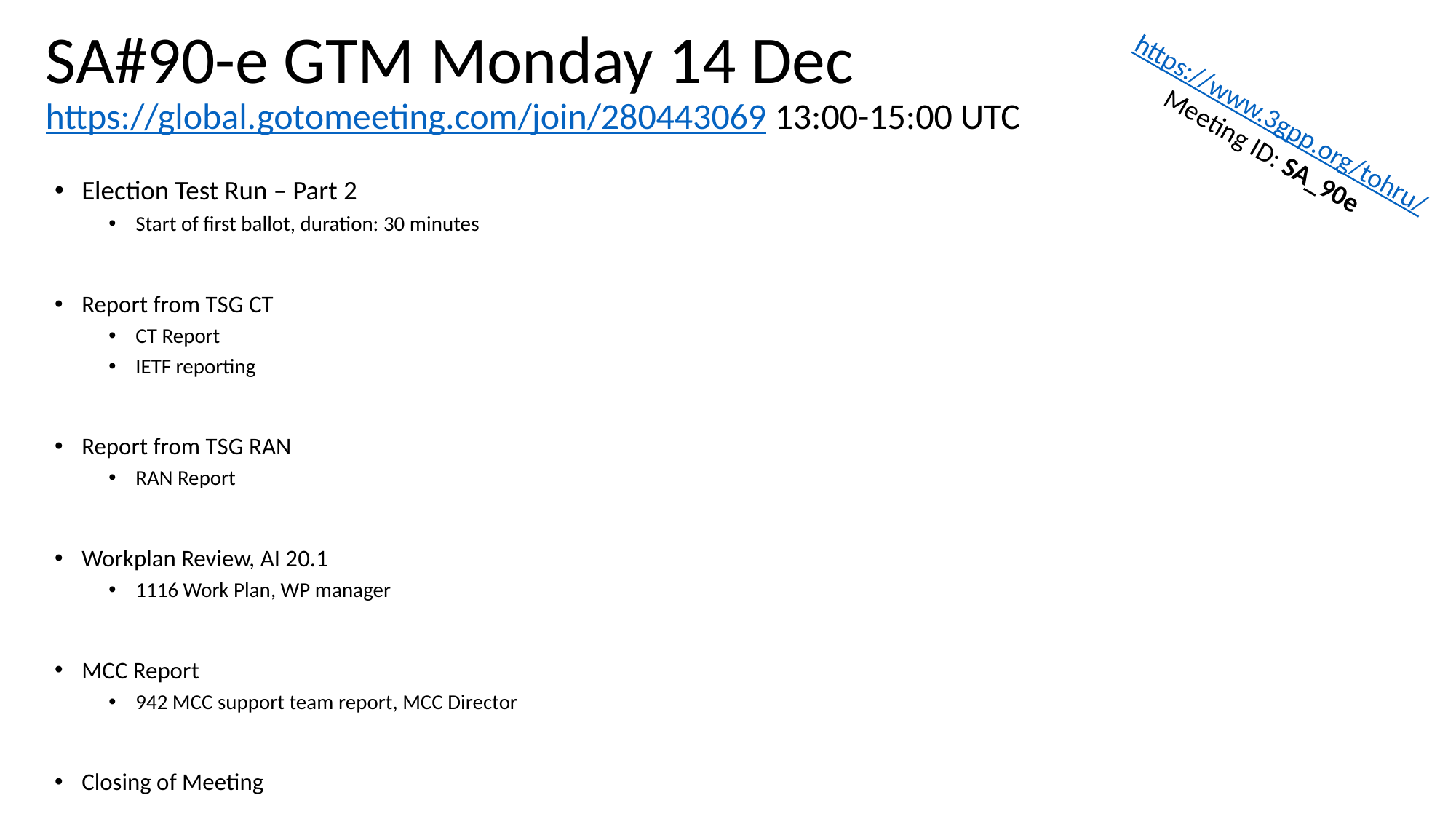

# SA#90-e GTM Monday 14 Dec https://global.gotomeeting.com/join/280443069 13:00-15:00 UTC
https://www.3gpp.org/tohru/
Meeting ID: SA_90e

Election Test Run – Part 2
Start of first ballot, duration: 30 minutes

Report from TSG CT
CT Report
IETF reporting

Report from TSG RAN
RAN Report

Workplan Review, AI 20.1
1116 Work Plan, WP manager

MCC Report
942 MCC support team report, MCC Director

Closing of Meeting